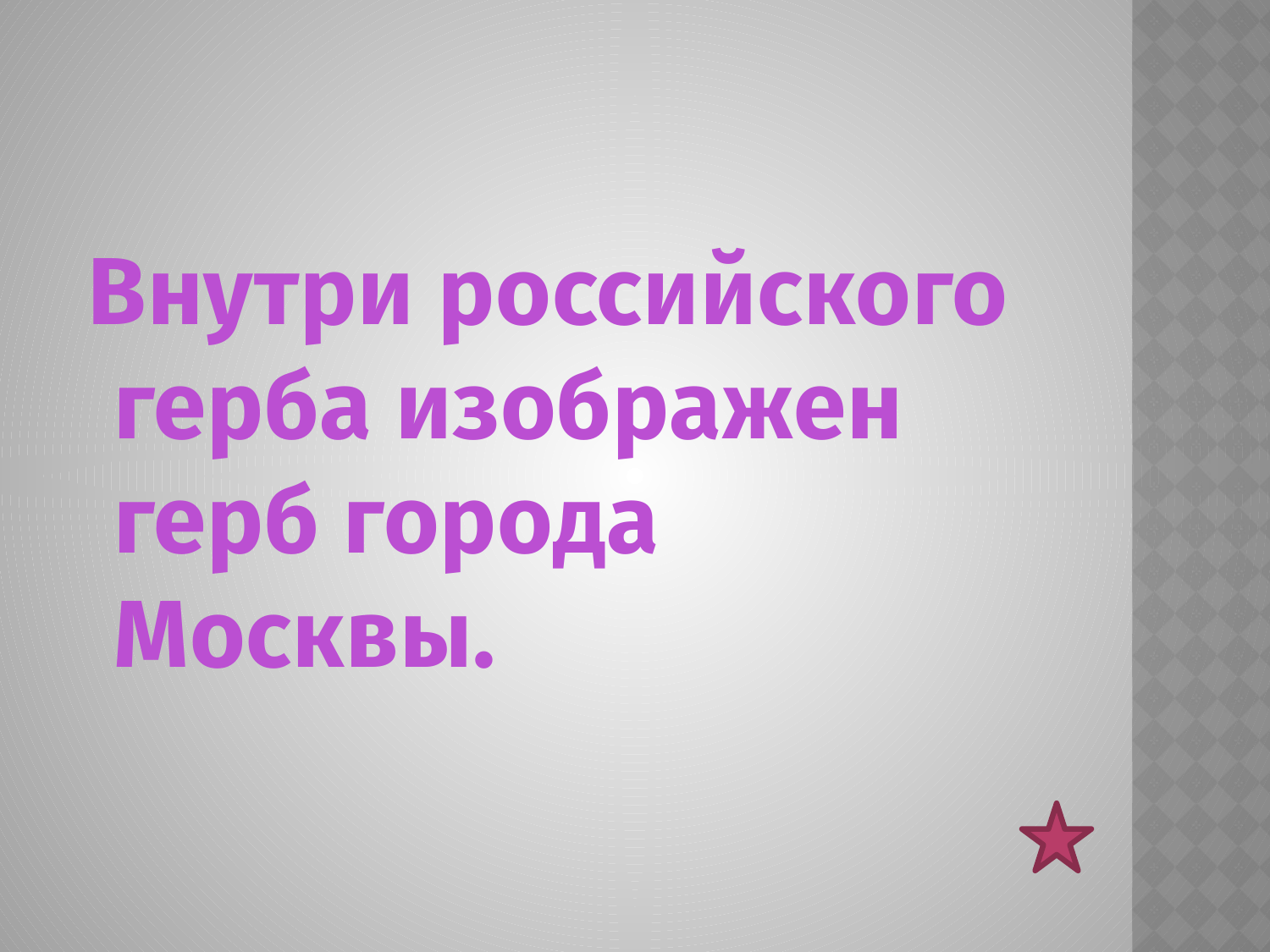

#
 Внутри российского герба изображен герб города Москвы.